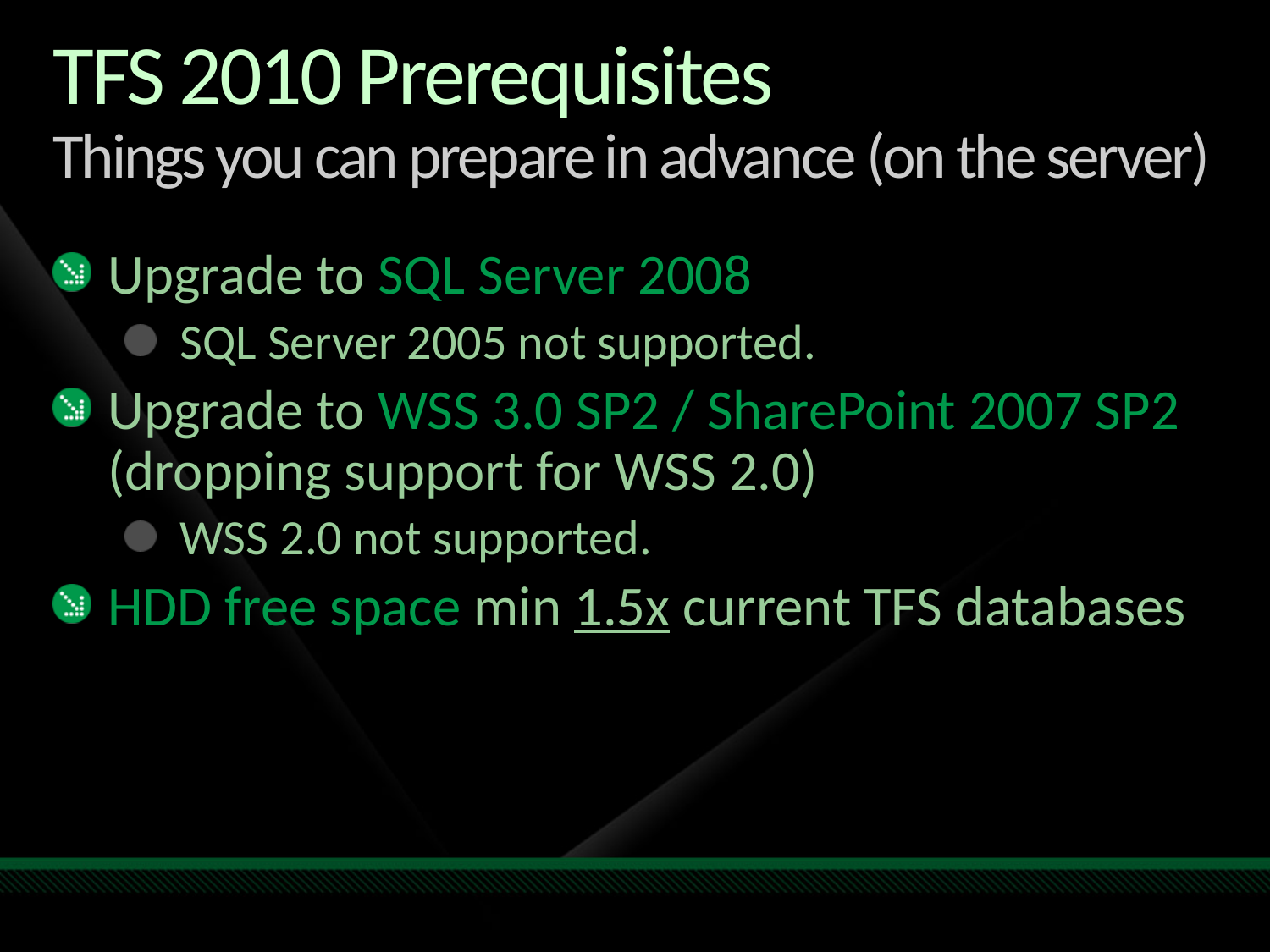

# TFS 2010 Prerequisites Things you can prepare in advance (on the server)

Upgrade to SQL Server 2008
SQL Server 2005 not supported.
Upgrade to WSS 3.0 SP2 / SharePoint 2007 SP2 (dropping support for WSS 2.0)
WSS 2.0 not supported.
HDD free space min 1.5x current TFS databases